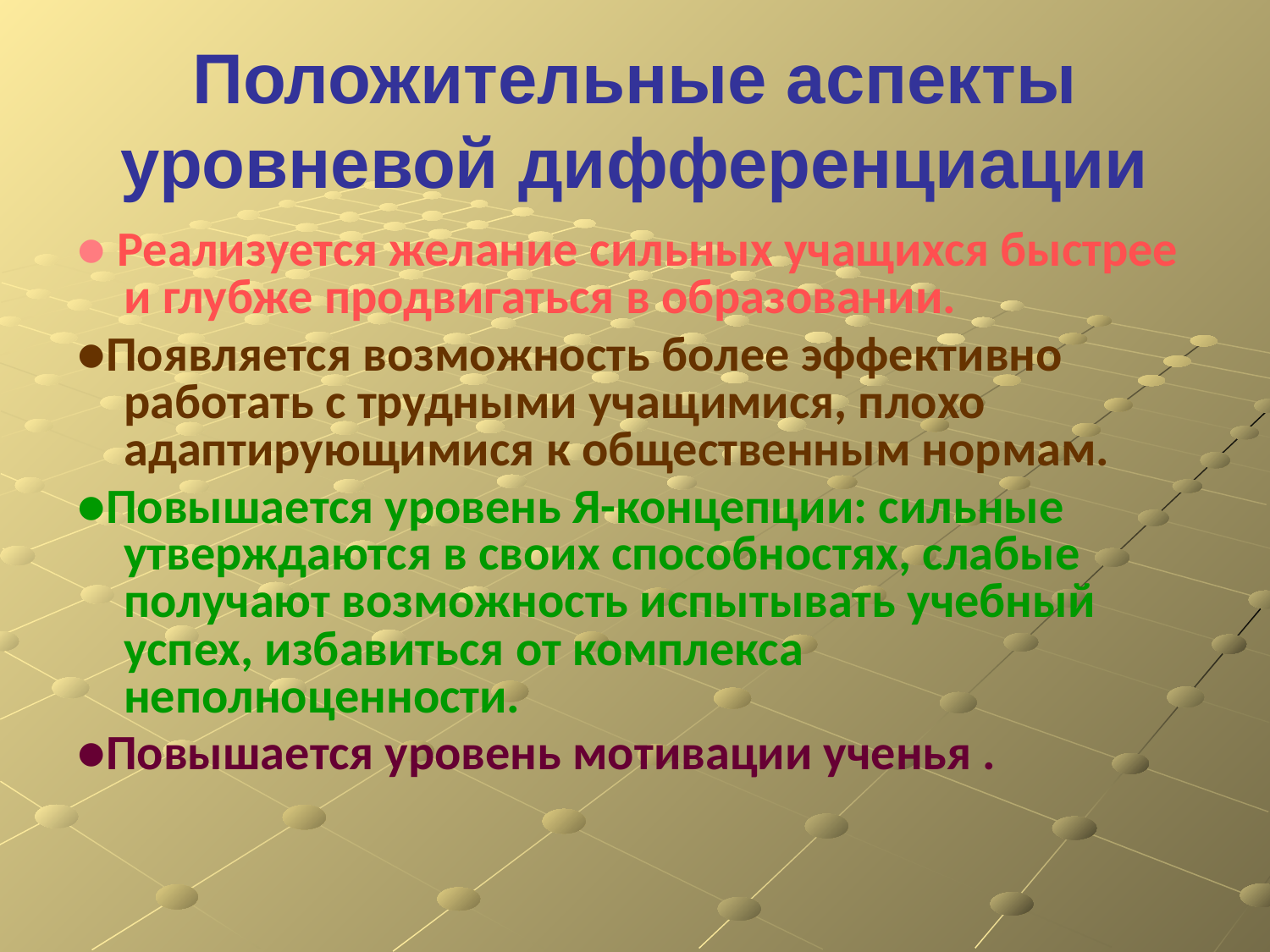

# Положительные аспекты уровневой дифференциации
● Реализуется желание сильных учащихся быстрее и глубже продвигаться в образовании.
●Появляется возможность более эффективно работать с трудными учащимися, плохо адаптирующимися к общественным нормам.
●Повышается уровень Я-концепции: сильные утверждаются в своих способностях, слабые получают возможность испытывать учебный успех, избавиться от комплекса неполноценности.
●Повышается уровень мотивации ученья .